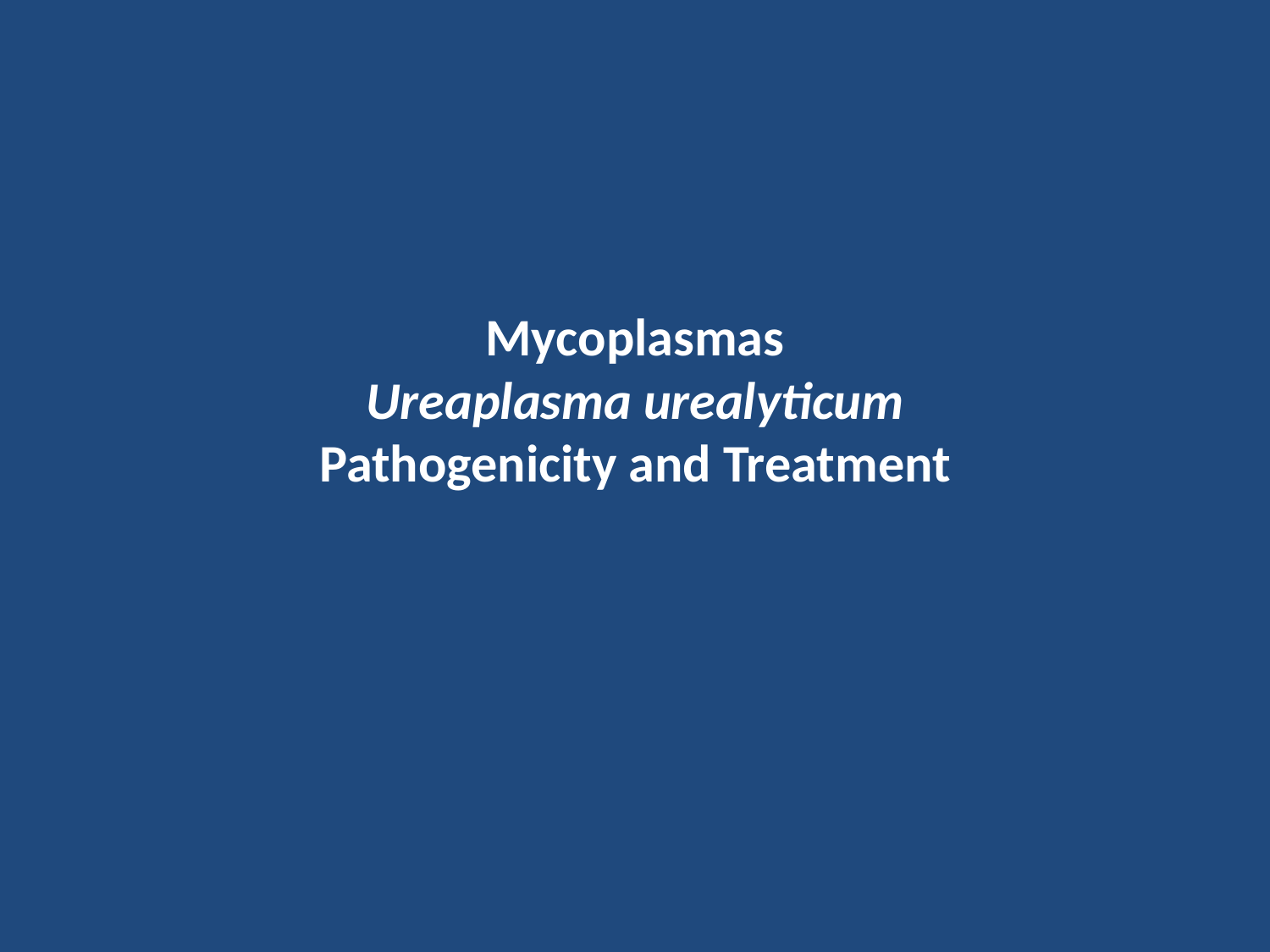

# Mycoplasmas Ureaplasma urealyticum Pathogenicity and Treatment